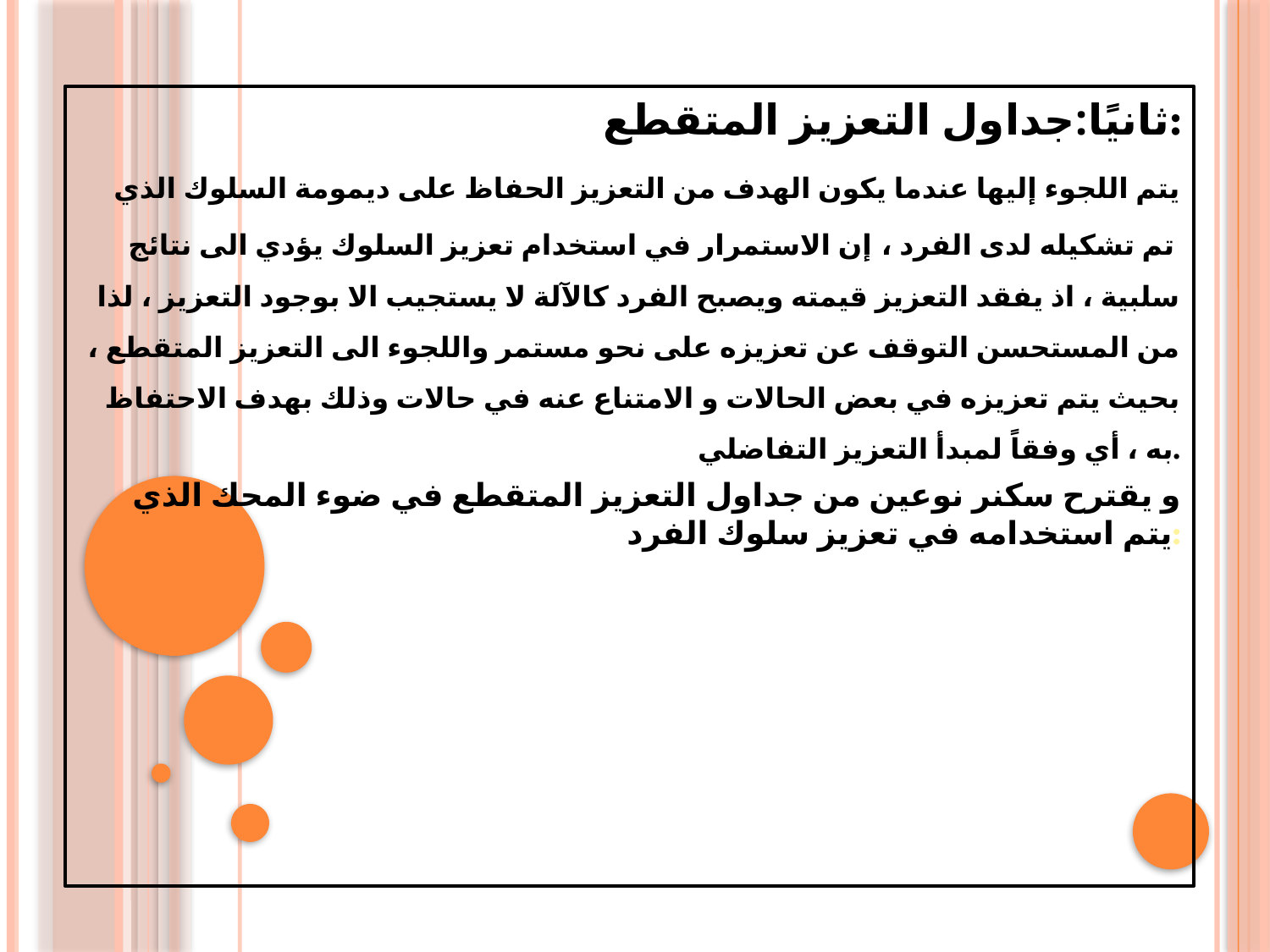

ثانيًا:جداول التعزيز المتقطع:
يتم اللجوء إليها عندما يكون الهدف من التعزيز الحفاظ على ديمومة السلوك الذي تم تشكيله لدى الفرد ، إن الاستمرار في استخدام تعزيز السلوك يؤدي الى نتائج سلبية ، اذ يفقد التعزيز قيمته ويصبح الفرد كالآلة لا يستجيب الا بوجود التعزيز ، لذا من المستحسن التوقف عن تعزيزه على نحو مستمر واللجوء الى التعزيز المتقطع ، بحيث يتم تعزيزه في بعض الحالات و الامتناع عنه في حالات وذلك بهدف الاحتفاظ به ، أي وفقاً لمبدأ التعزيز التفاضلي.
و يقترح سكنر نوعين من جداول التعزيز المتقطع في ضوء المحك الذي يتم استخدامه في تعزيز سلوك الفرد: